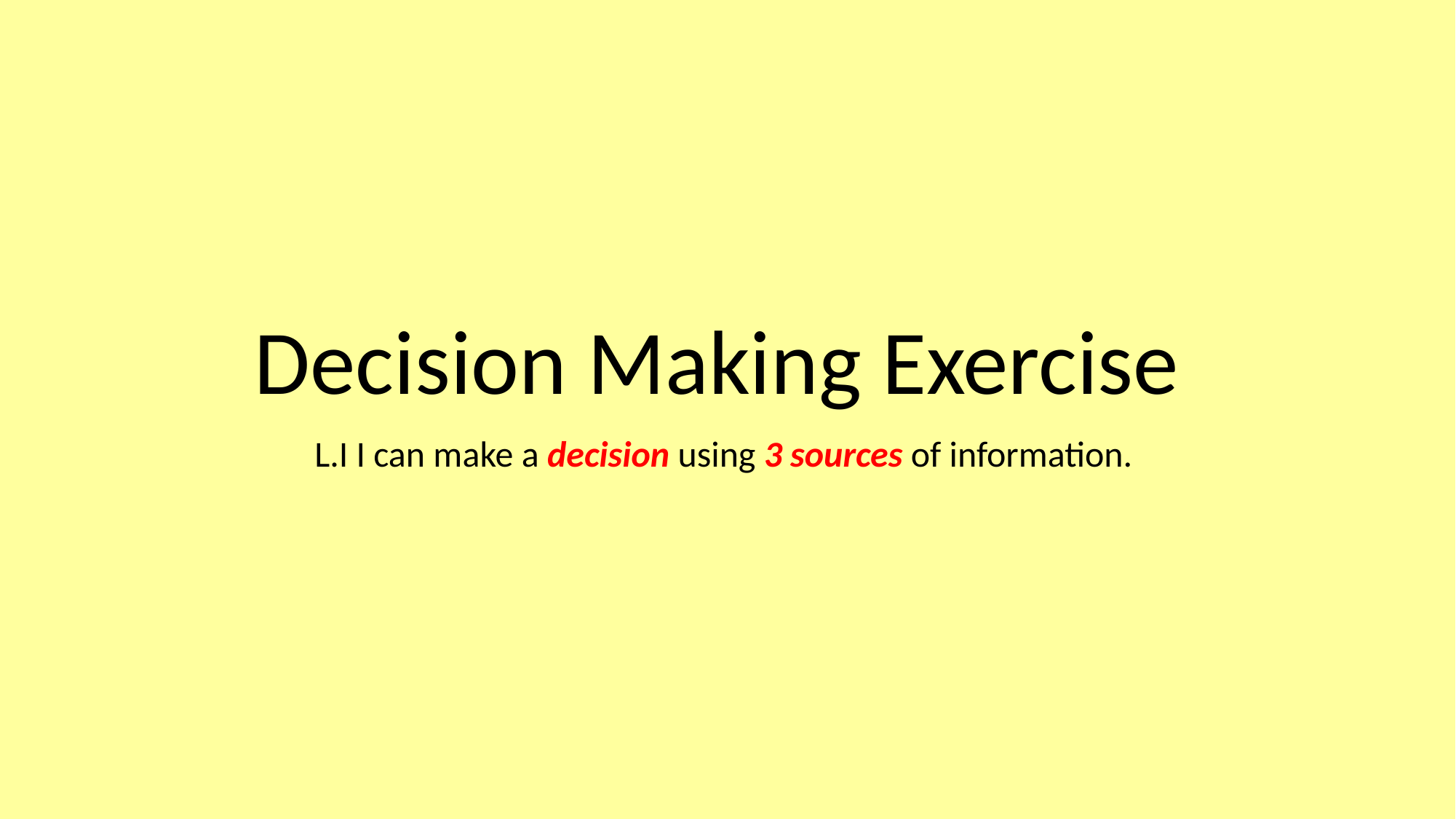

# Decision Making Exercise
L.I I can make a decision using 3 sources of information.